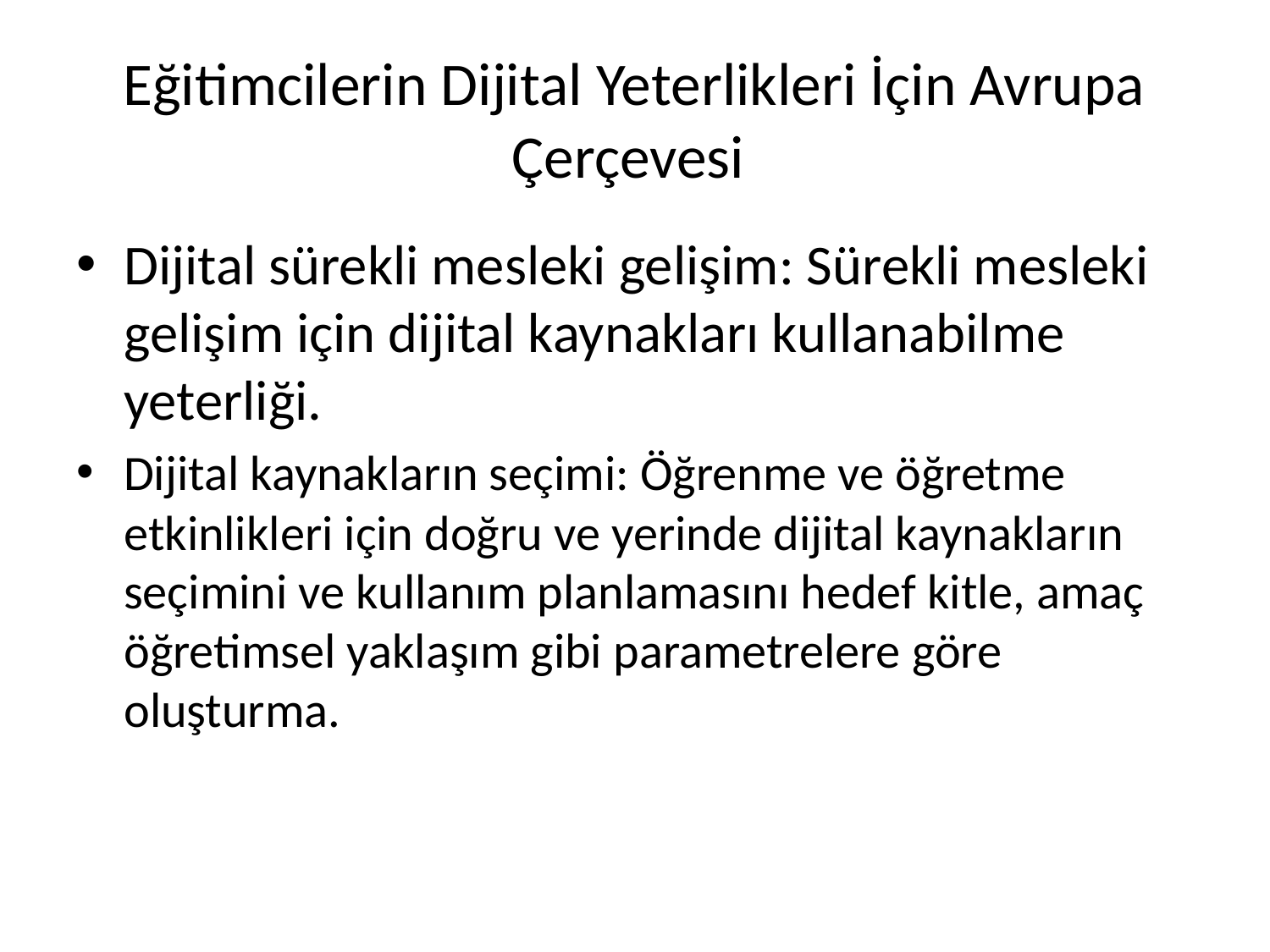

# Eğitimcilerin Dijital Yeterlikleri İçin Avrupa Çerçevesi
Dijital sürekli mesleki gelişim: Sürekli mesleki gelişim için dijital kaynakları kullanabilme yeterliği.
Dijital kaynakların seçimi: Öğrenme ve öğretme etkinlikleri için doğru ve yerinde dijital kaynakların seçimini ve kullanım planlamasını hedef kitle, amaç öğretimsel yaklaşım gibi parametrelere göre oluşturma.